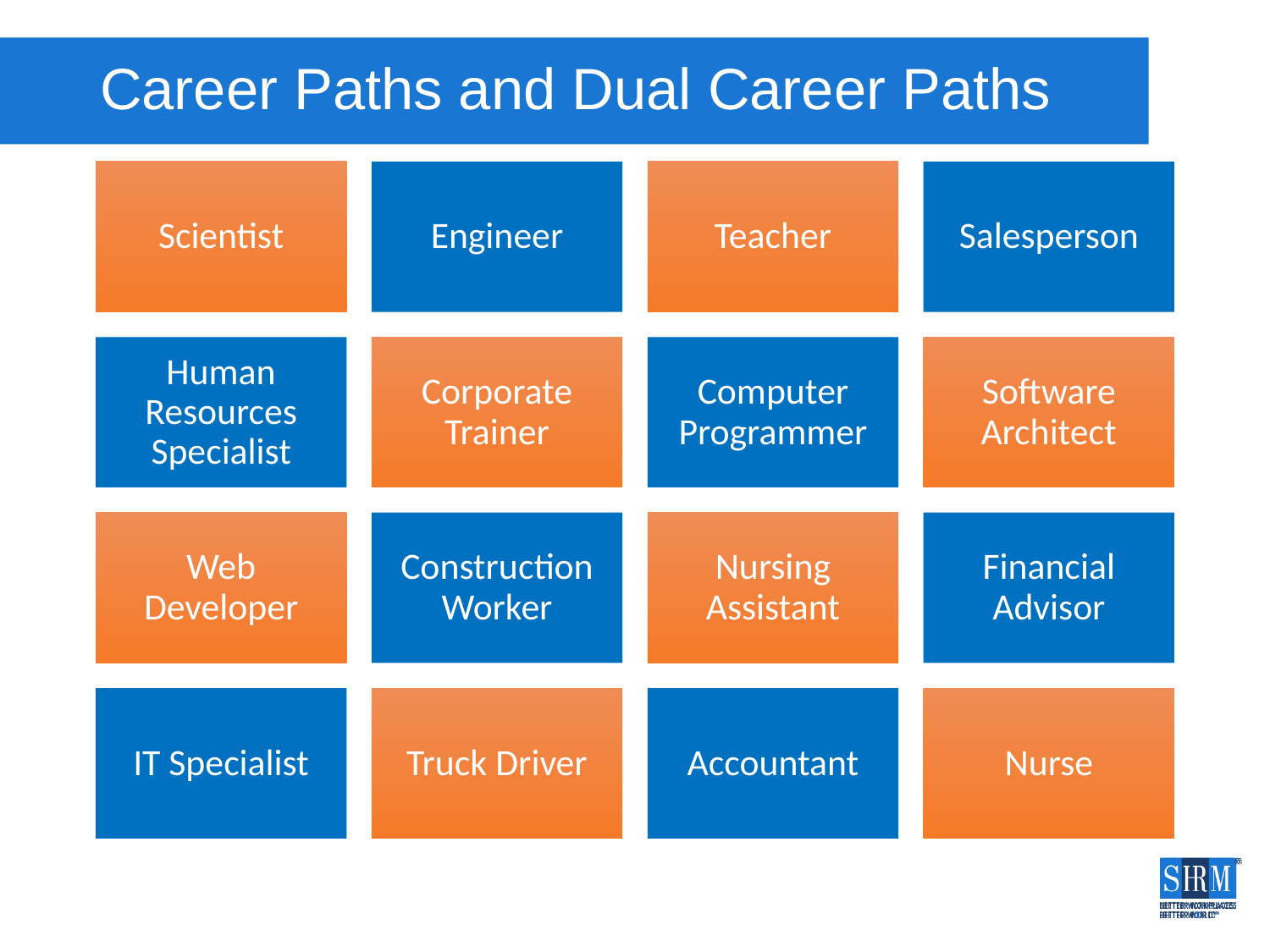

# Career Paths and Dual Career Paths
Scientist
Engineer
Teacher
Salesperson
Human Resources Specialist
Corporate Trainer
Computer Programmer
Software Architect
Web Developer
Construction Worker
Nursing Assistant
Financial Advisor
IT Specialist
Truck Driver
Accountant
Nurse